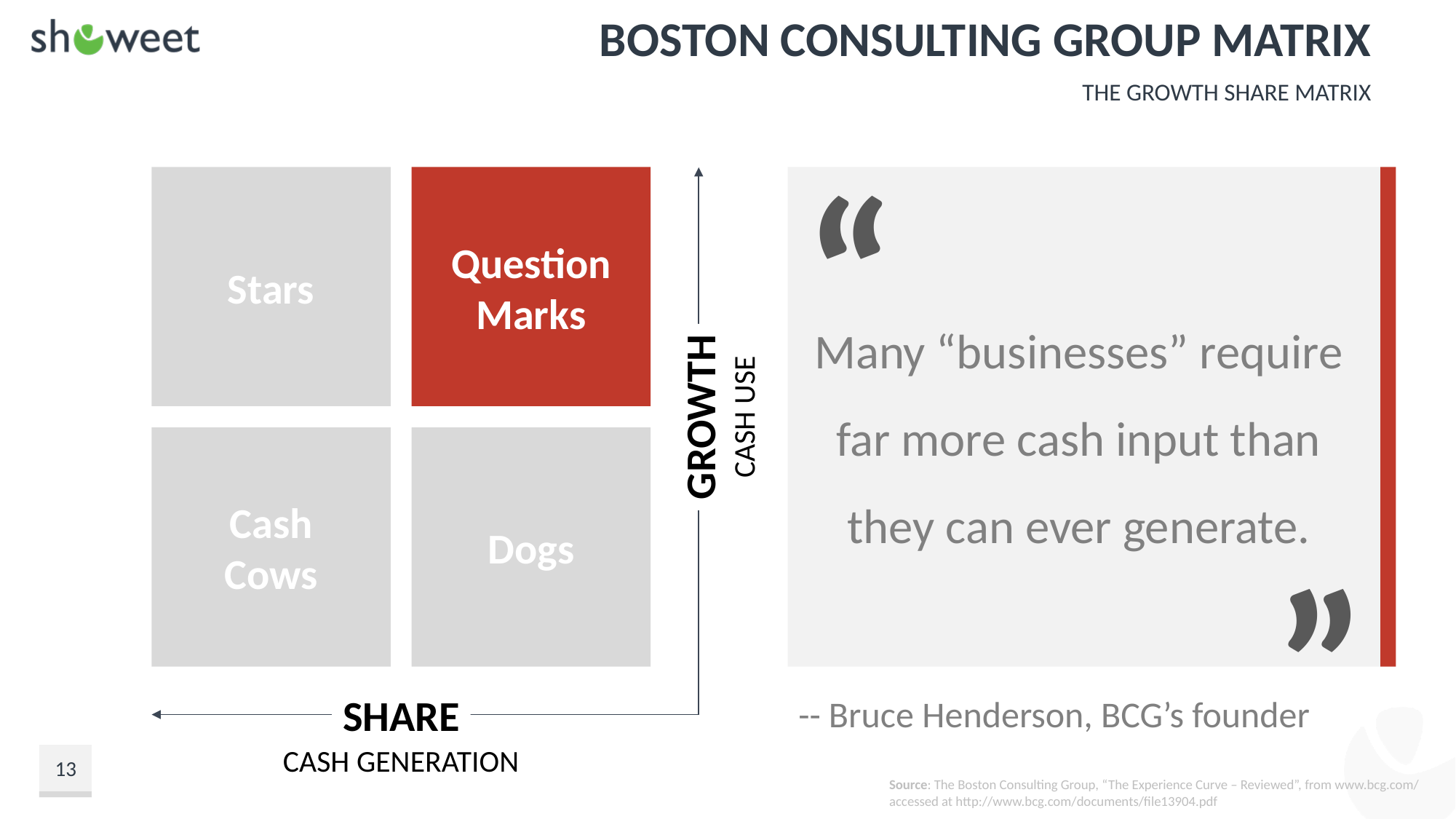

# Boston Consulting Group Matrix
The Growth Share Matrix
“
Stars
Question
Marks
Many “businesses” require far more cash input than they can ever generate.

GROWTH
CASH USE
Cash
Cows
Dogs
”
SHARE
-- Bruce Henderson, BCG’s founder
CASH GENERATION
13
Source: The Boston Consulting Group, “The Experience Curve – Reviewed”, from www.bcg.com/
accessed at http://www.bcg.com/documents/file13904.pdf